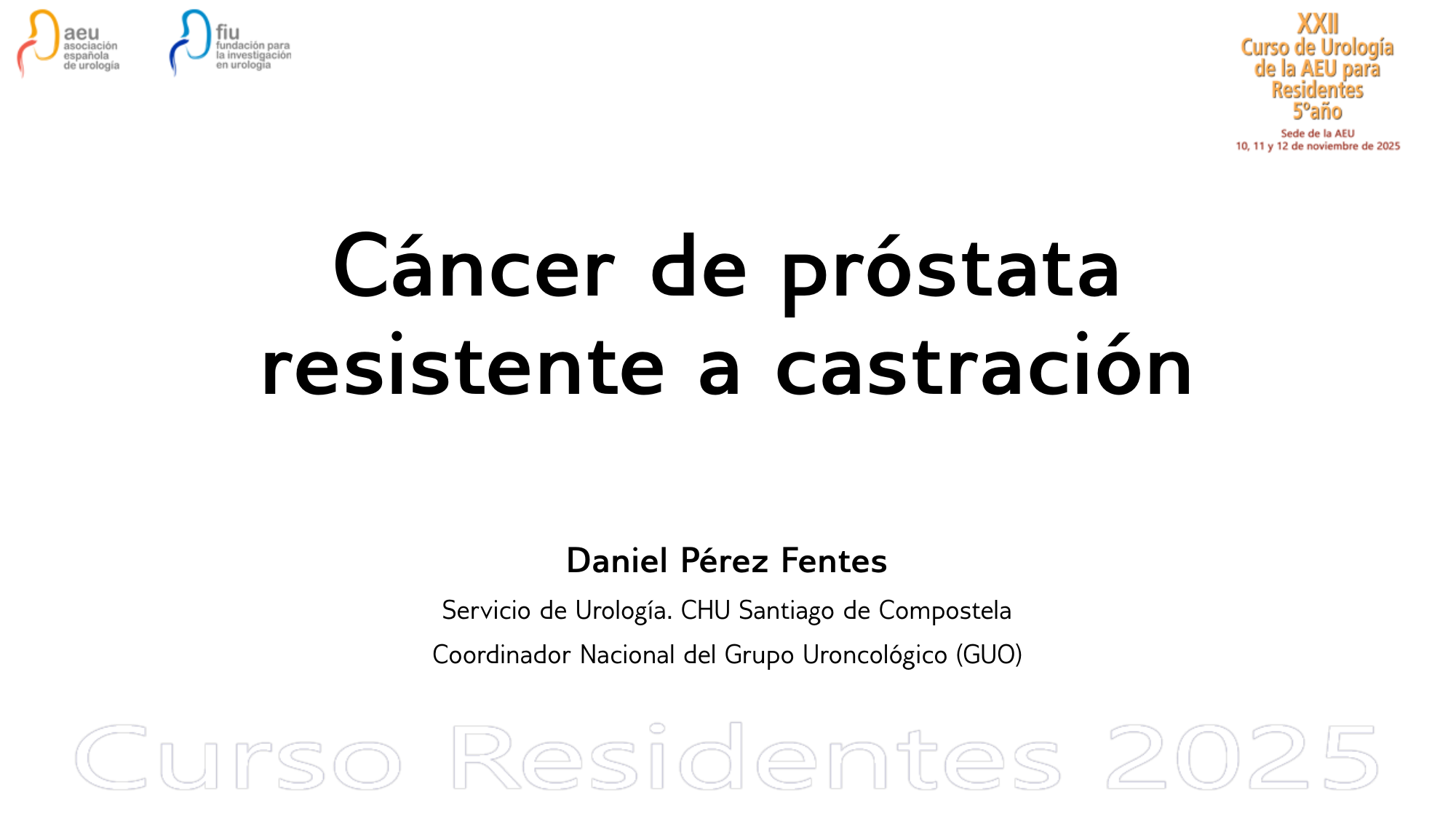

# Cáncer de próstata resistente a castración
Daniel Pérez Fentes
Servicio de Urología. CHU Santiago de Compostela
Coordinador Nacional del Grupo Uroncológico (GUO)